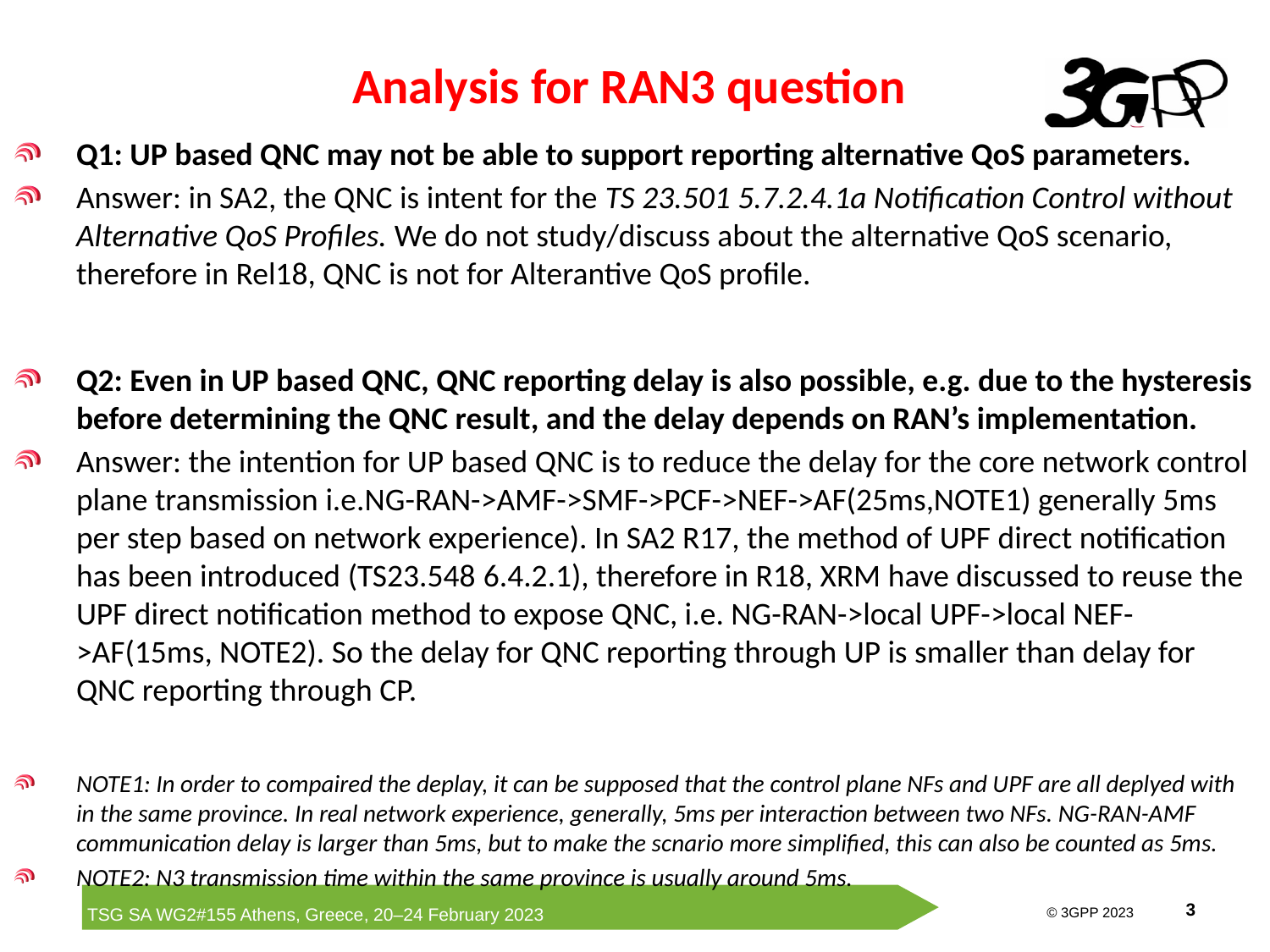

# Analysis for RAN3 question
Q1: UP based QNC may not be able to support reporting alternative QoS parameters.
Answer: in SA2, the QNC is intent for the TS 23.501 5.7.2.4.1a Notification Control without Alternative QoS Profiles. We do not study/discuss about the alternative QoS scenario, therefore in Rel18, QNC is not for Alterantive QoS profile.

Q2: Even in UP based QNC, QNC reporting delay is also possible, e.g. due to the hysteresis before determining the QNC result, and the delay depends on RAN’s implementation.
Answer: the intention for UP based QNC is to reduce the delay for the core network control plane transmission i.e.NG-RAN->AMF->SMF->PCF->NEF->AF(25ms,NOTE1) generally 5ms per step based on network experience). In SA2 R17, the method of UPF direct notification has been introduced (TS23.548 6.4.2.1), therefore in R18, XRM have discussed to reuse the UPF direct notification method to expose QNC, i.e. NG-RAN->local UPF->local NEF->AF(15ms, NOTE2). So the delay for QNC reporting through UP is smaller than delay for QNC reporting through CP.

NOTE1: In order to compaired the deplay, it can be supposed that the control plane NFs and UPF are all deplyed with in the same province. In real network experience, generally, 5ms per interaction between two NFs. NG-RAN-AMF communication delay is larger than 5ms, but to make the scnario more simplified, this can also be counted as 5ms.
NOTE2: N3 transmission time within the same province is usually around 5ms.